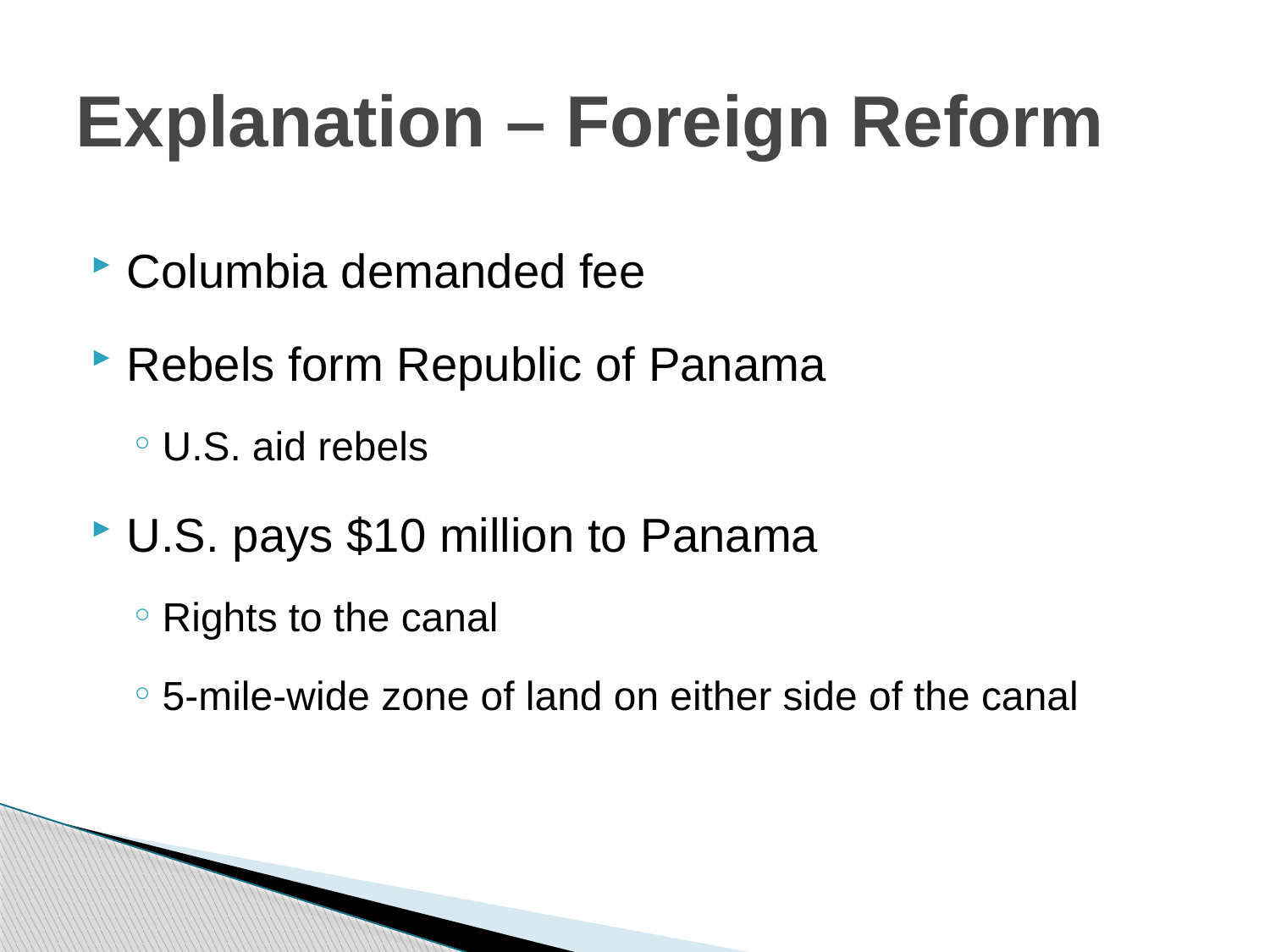

# Explanation – Foreign Reform
Columbia demanded fee
Rebels form Republic of Panama
U.S. aid rebels
U.S. pays $10 million to Panama
Rights to the canal
5-mile-wide zone of land on either side of the canal